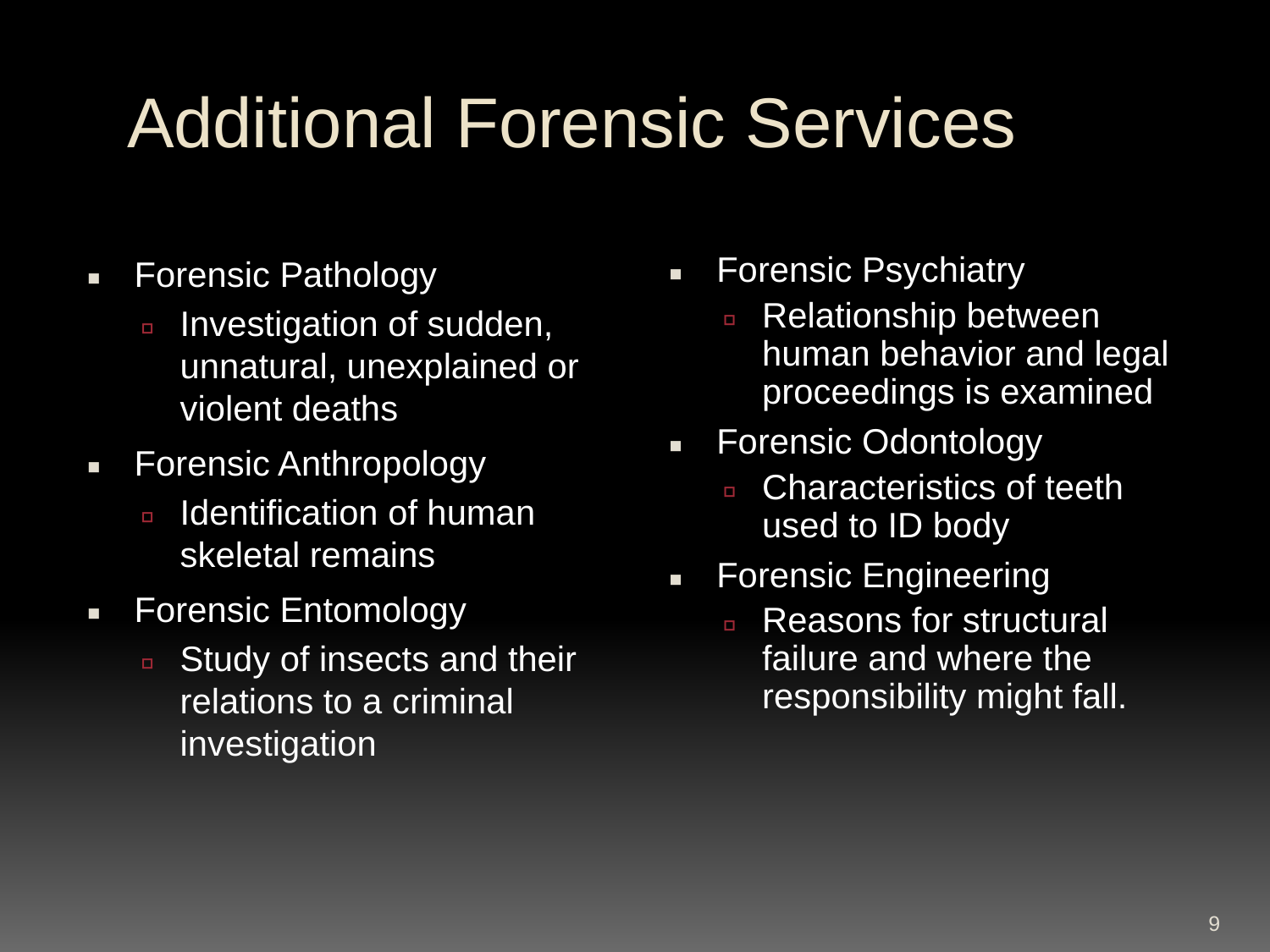

# Additional Forensic Services
Forensic Pathology
Investigation of sudden, unnatural, unexplained or violent deaths
Forensic Anthropology
Identification of human skeletal remains
Forensic Entomology
Study of insects and their relations to a criminal investigation
Forensic Psychiatry
Relationship between human behavior and legal proceedings is examined
Forensic Odontology
Characteristics of teeth used to ID body
Forensic Engineering
Reasons for structural failure and where the responsibility might fall.

9